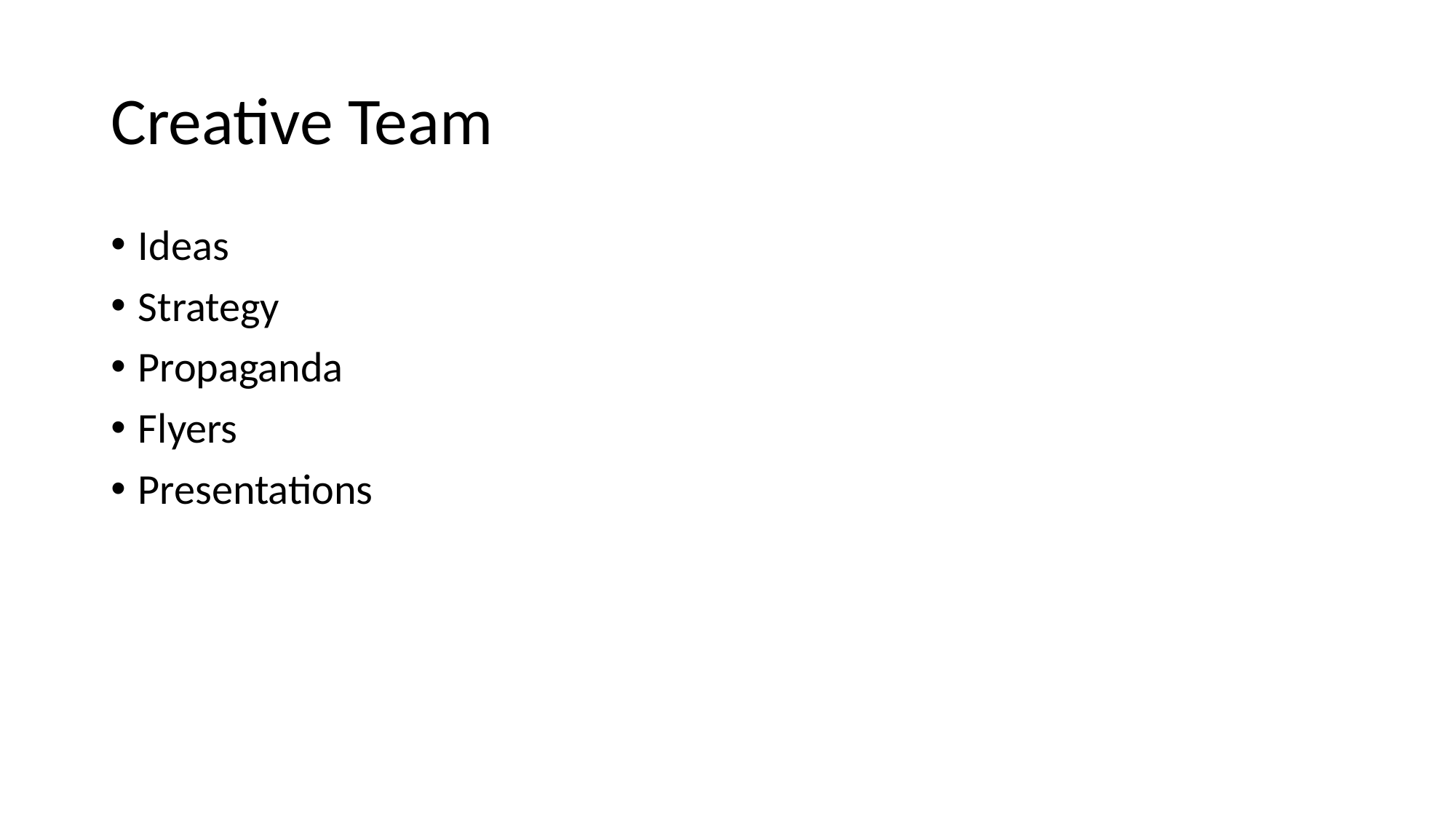

# Creative Team
Ideas
Strategy
Propaganda
Flyers
Presentations